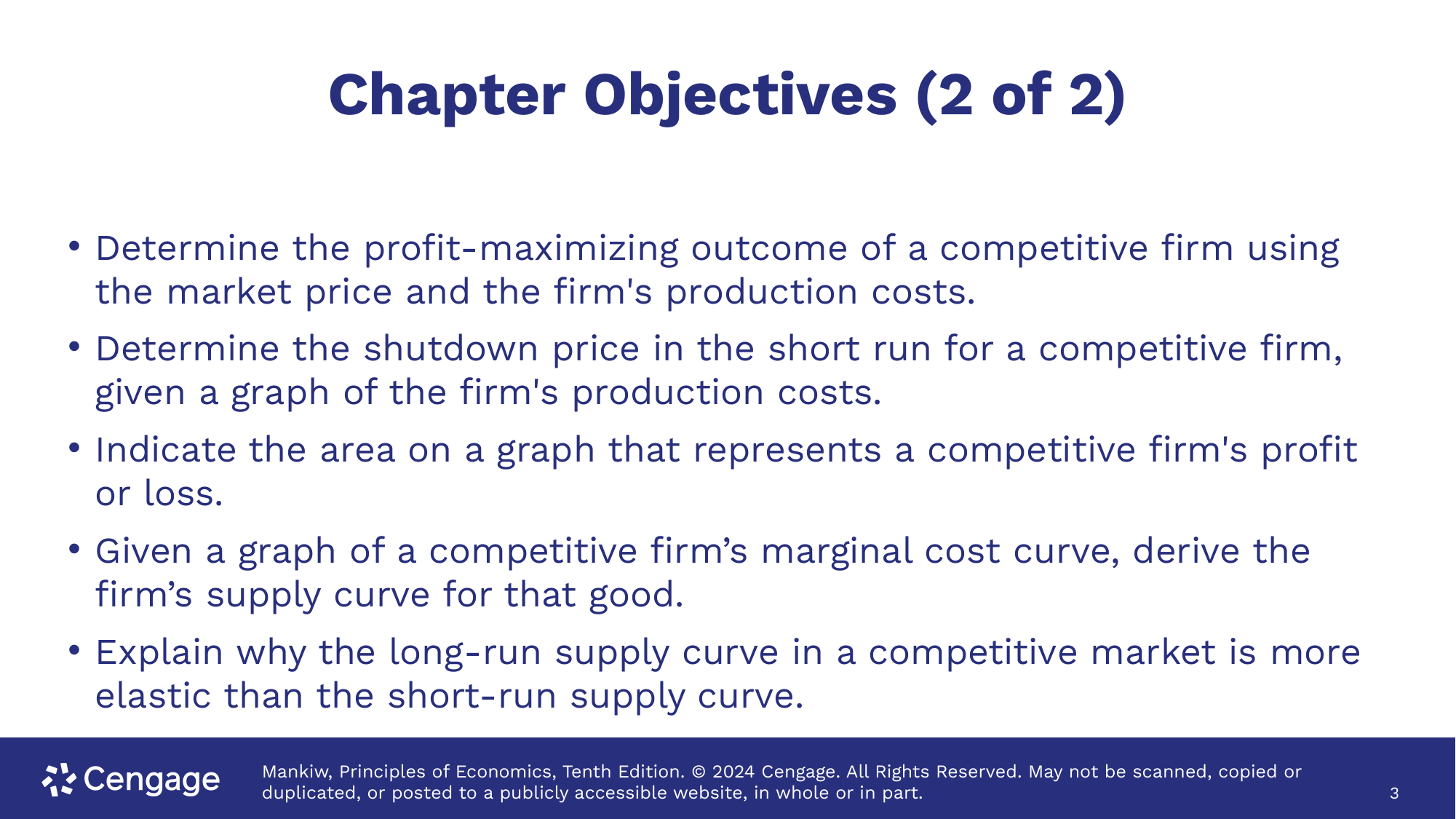

# Chapter Objectives (2 of 2)
Determine the profit-maximizing outcome of a competitive firm using the market price and the firm's production costs.
Determine the shutdown price in the short run for a competitive firm, given a graph of the firm's production costs.
Indicate the area on a graph that represents a competitive firm's profit or loss.
Given a graph of a competitive firm’s marginal cost curve, derive the firm’s supply curve for that good.
Explain why the long-run supply curve in a competitive market is more elastic than the short-run supply curve.